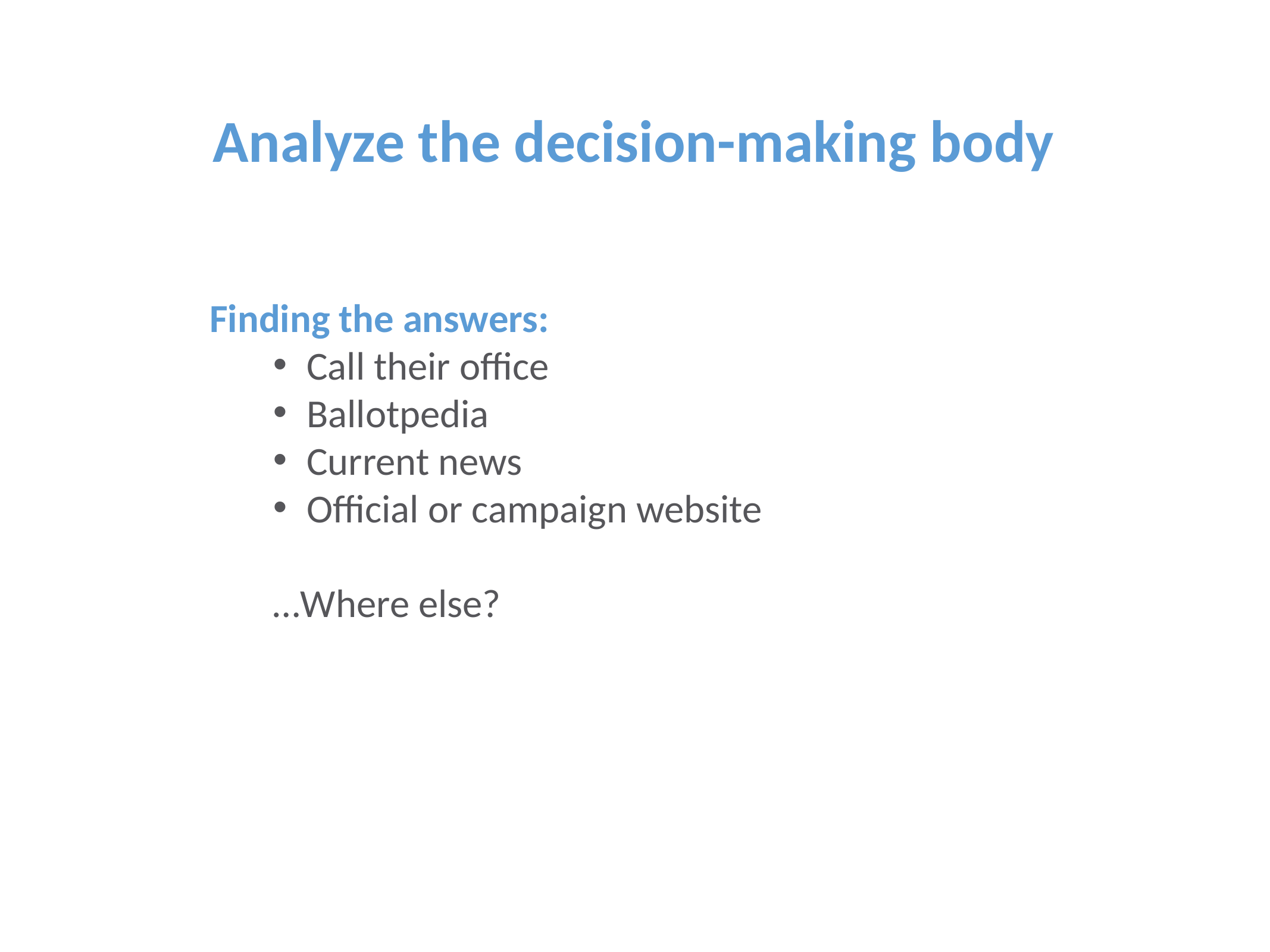

Analyze the decision-making body
Finding the answers:
Call their office
Ballotpedia
Current news
Official or campaign website

…Where else?